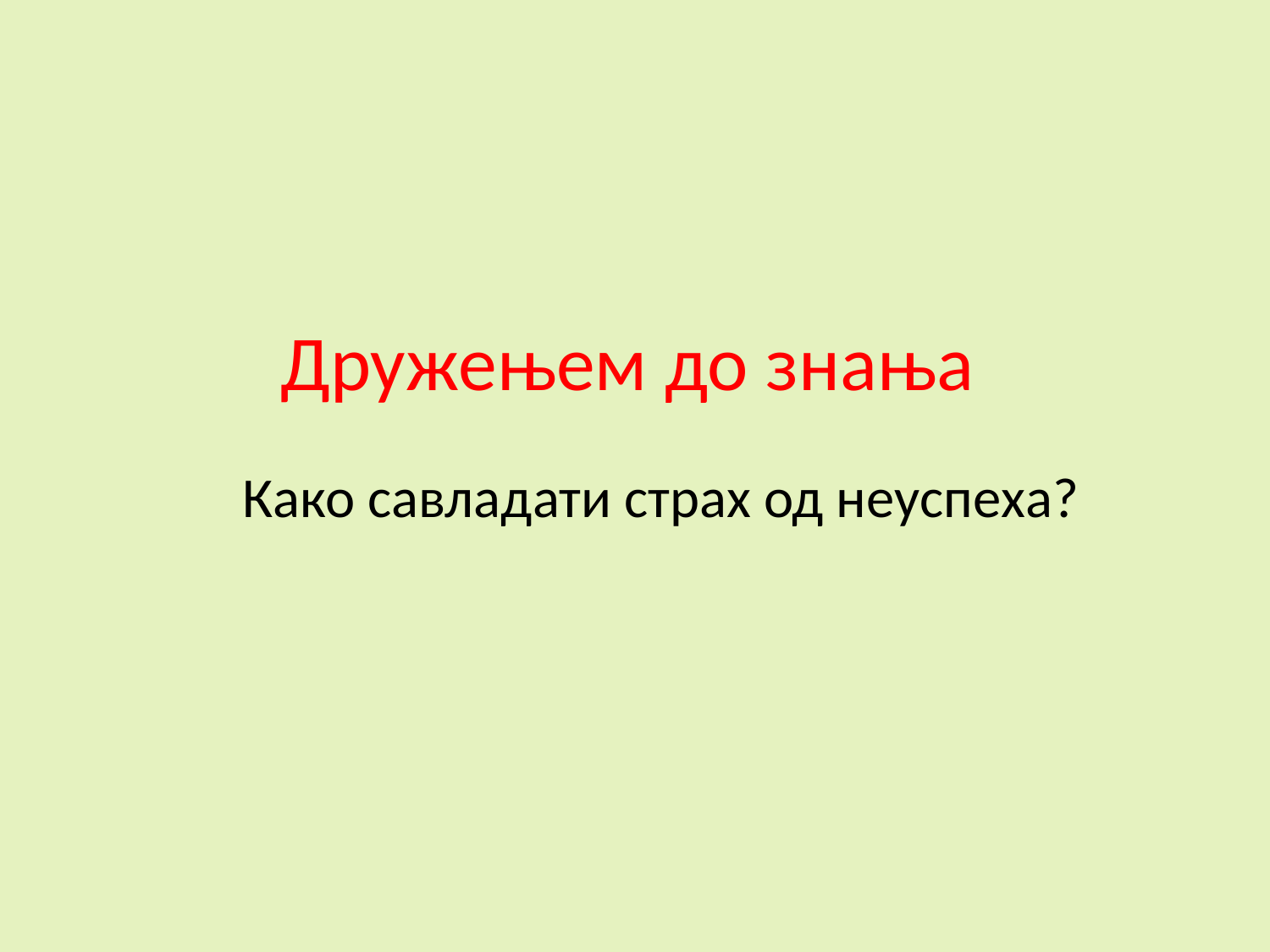

Дружењем до знања
 Како савладати страх од неуспеха?